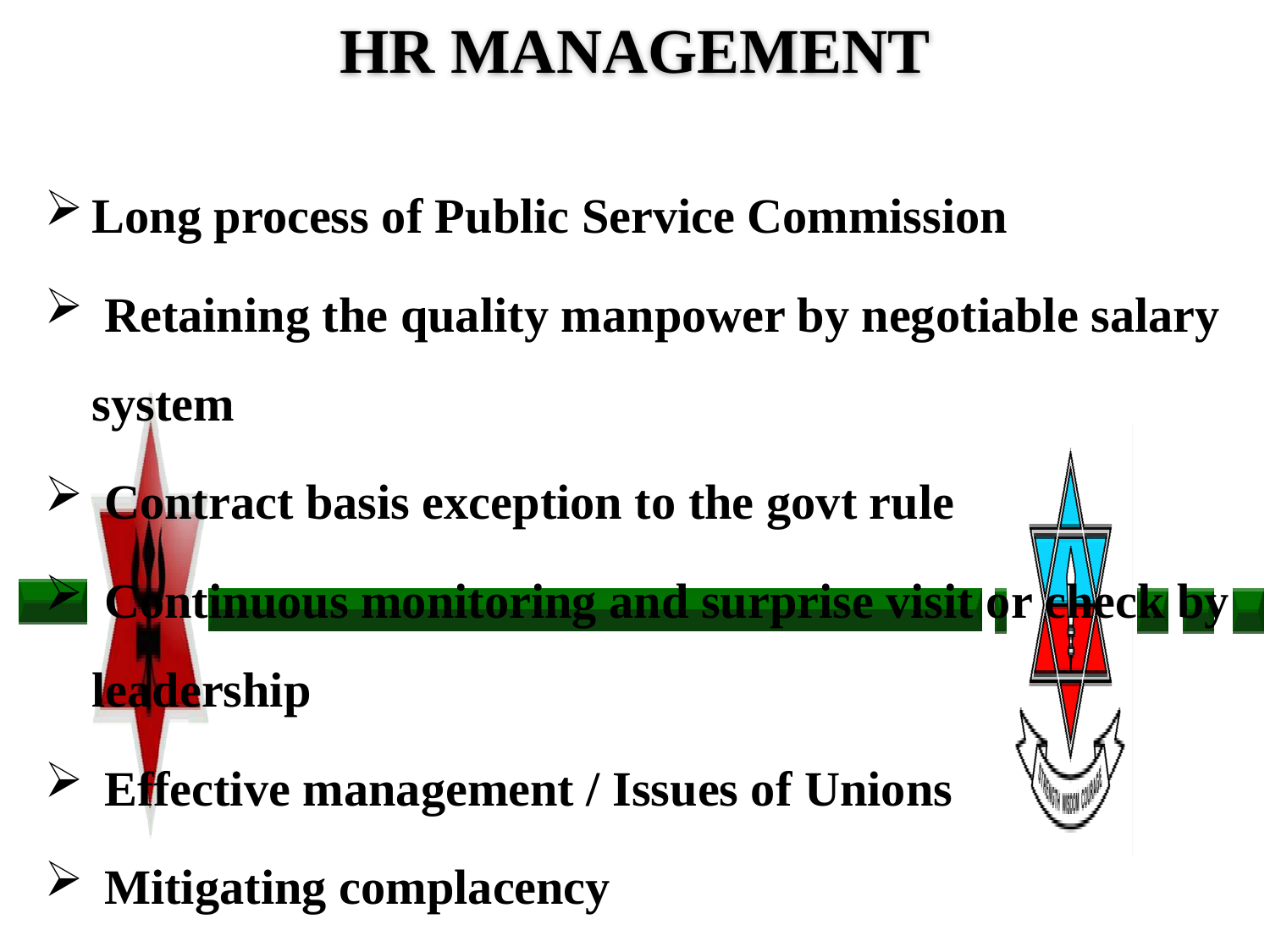

HR MANAGEMENT
Long process of Public Service Commission
 Retaining the quality manpower by negotiable salary system
 Contract basis exception to the govt rule
 Continuous monitoring and surprise visit or check by leadership
 Effective management / Issues of Unions
 Mitigating complacency